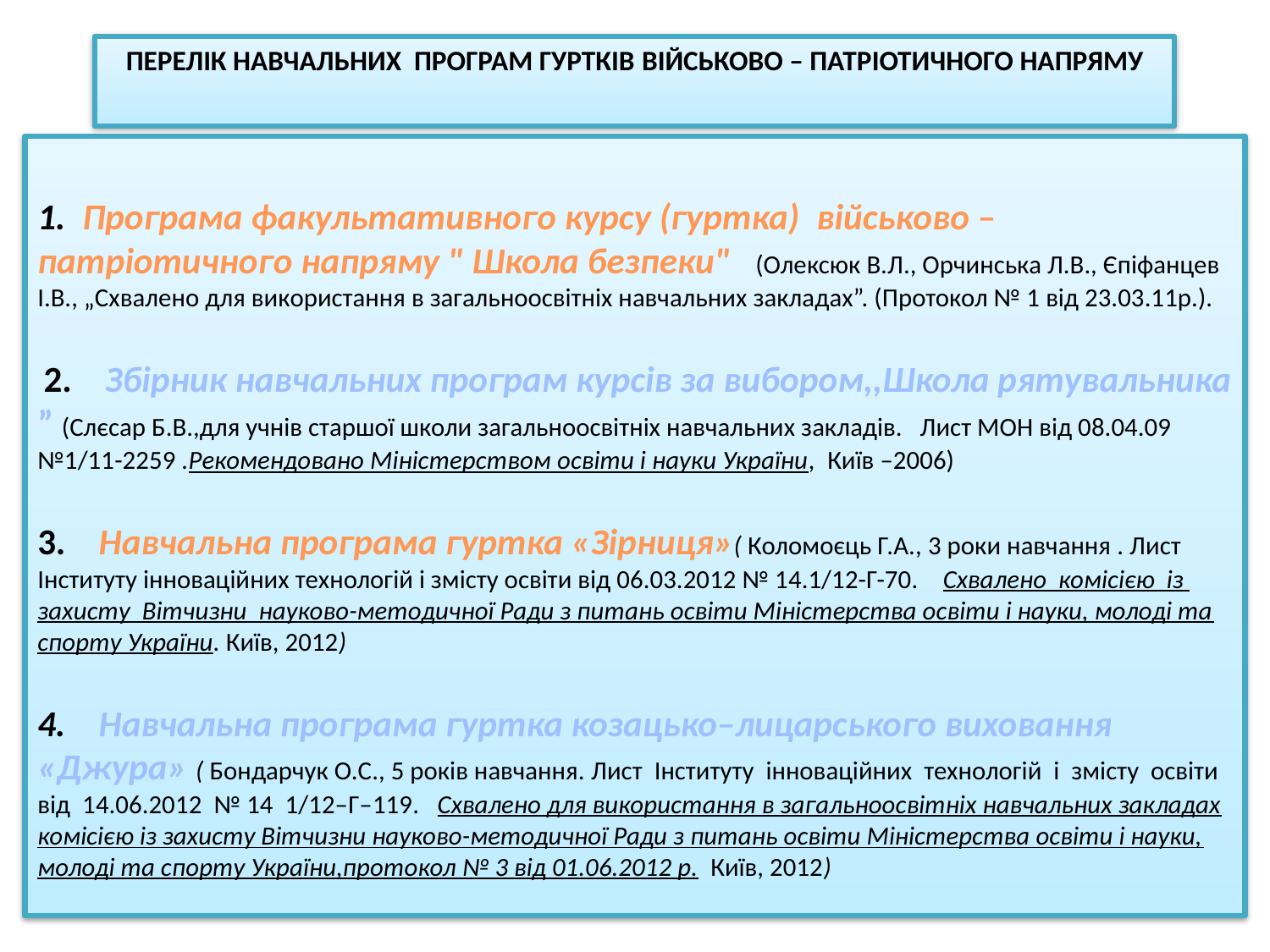

# ПЕРЕЛІК НАВЧАЛЬНИХ  ПРОГРАМ ГУРТКІВ ВІЙСЬКОВО – ПАТРІОТИЧНОГО НАПРЯМУ

1.  Програма факультативного курсу (гуртка)  військово – патріотичного напряму " Школа безпеки"   (Олексюк В.Л., Орчинська Л.В., Єпіфанцев І.В., „Схвалено для використання в загальноосвітніх навчальних закладах”. (Протокол № 1 від 23.03.11р.).

 2.    Збірник навчальних програм курсів за вибором,,Школа рятувальника ” (Слєсар Б.В.,для учнів старшої школи загальноосвітніх навчальних закладів.   Лист МОН від 08.04.09 №1/11-2259 .Рекомендовано Міністерством освіти і науки України,  Київ –2006)

3.    Навчальна програма гуртка «Зірниця»( Коломоєць Г.А., 3 роки навчання . Лист Інституту інноваційних технологій і змісту освіти від 06.03.2012 № 14.1/12-Г-70.    Схвалено  комісією  із  захисту  Вітчизни  науково-методичної Ради з питань освіти Міністерства освіти і науки, молоді та спорту України. Київ, 2012)

4.    Навчальна програма гуртка козацько–лицарського виховання «Джура» ( Бондарчук О.С., 5 років навчання. Лист  Інституту  інноваційних  технологій  і  змісту  освіти  від  14.06.2012  № 14  1/12–Г–119.   Схвалено для використання в загальноосвітніх навчальних закладах комісією із захисту Вітчизни науково-методичної Ради з питань освіти Міністерства освіти і науки, молоді та спорту України,протокол № 3 від 01.06.2012 р.  Київ, 2012)